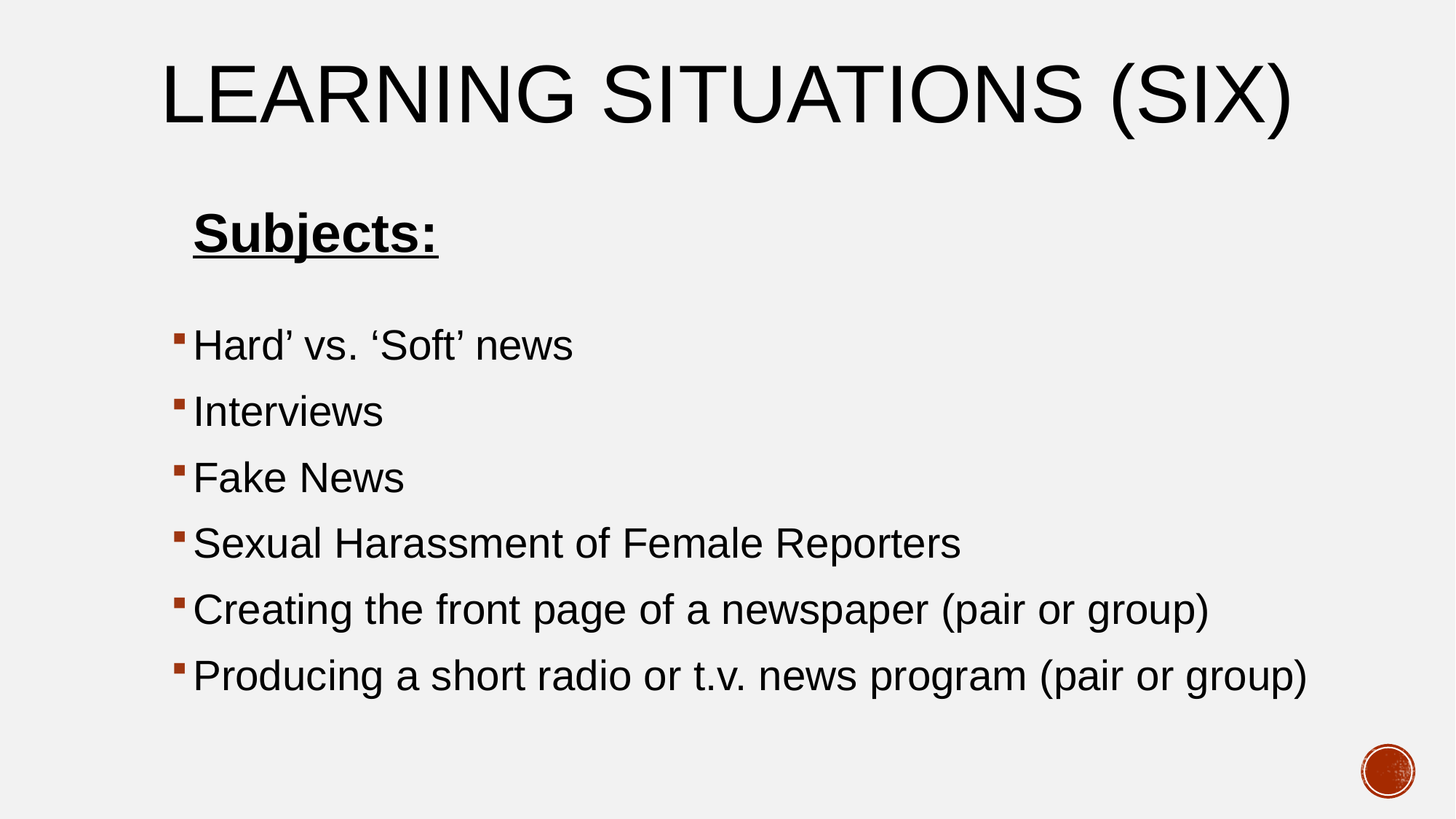

# Learning Situations (Six)
Subjects:

Hard’ vs. ‘Soft’ news
Interviews
Fake News
Sexual Harassment of Female Reporters
Creating the front page of a newspaper (pair or group)
Producing a short radio or t.v. news program (pair or group)